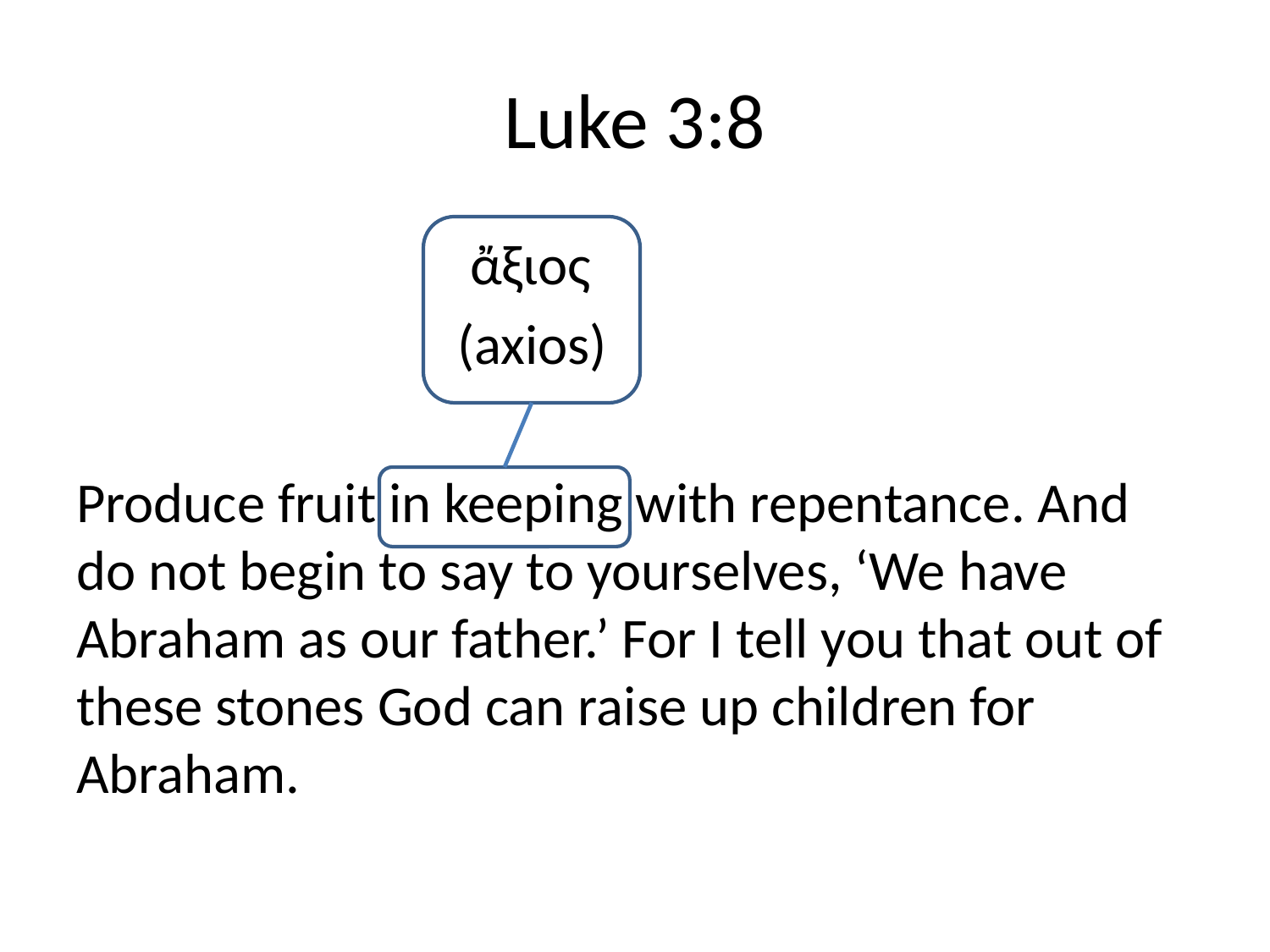

# Luke 3:8

			 ἄξιος
			(axios)

Produce fruit in keeping with repentance. And do not begin to say to yourselves, ‘We have Abraham as our father.’ For I tell you that out of these stones God can raise up children for Abraham.